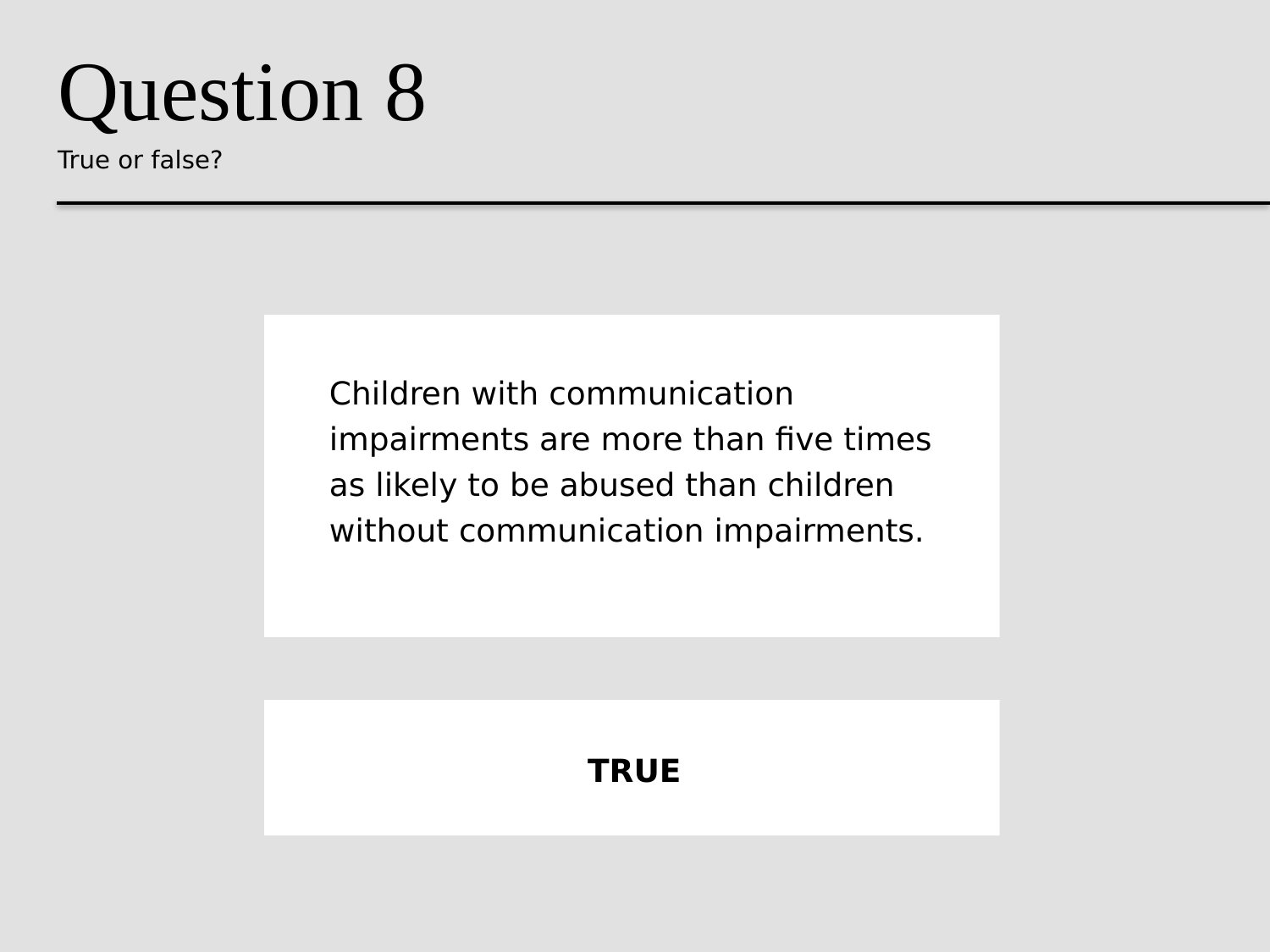

Question 8
True or false?

Children with communication impairments are more than five times as likely to be abused than children without communication impairments.

TRUE